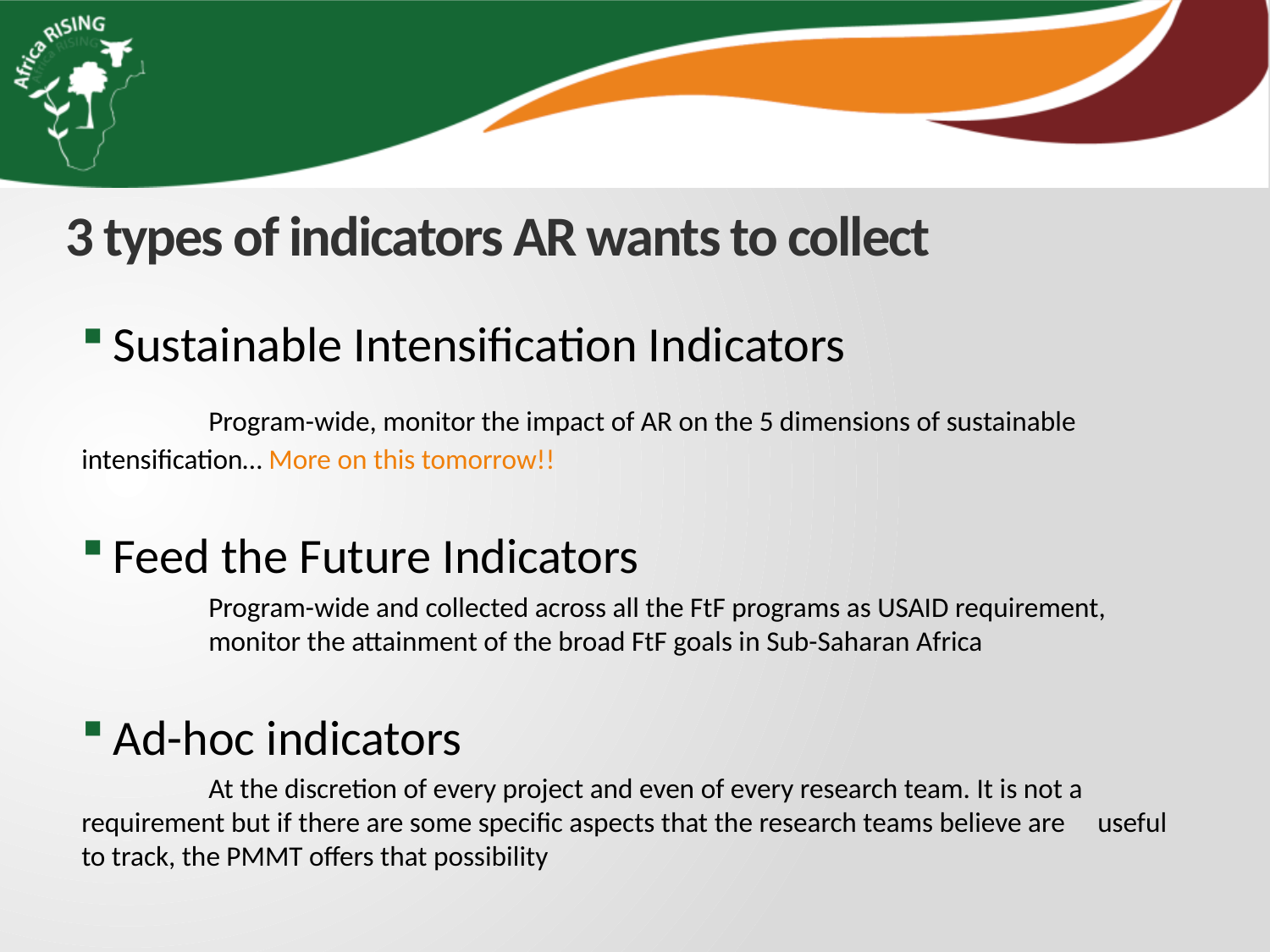

# 3 types of indicators AR wants to collect
Sustainable Intensification Indicators
	Program-wide, monitor the impact of AR on the 5 dimensions of sustainable 	intensification… More on this tomorrow!!

Feed the Future Indicators
	Program-wide and collected across all the FtF programs as USAID requirement, 	monitor the attainment of the broad FtF goals in Sub-Saharan Africa

Ad-hoc indicators
	At the discretion of every project and even of every research team. It is not a 	requirement but if there are some specific aspects that the research teams believe are 	useful to track, the PMMT offers that possibility